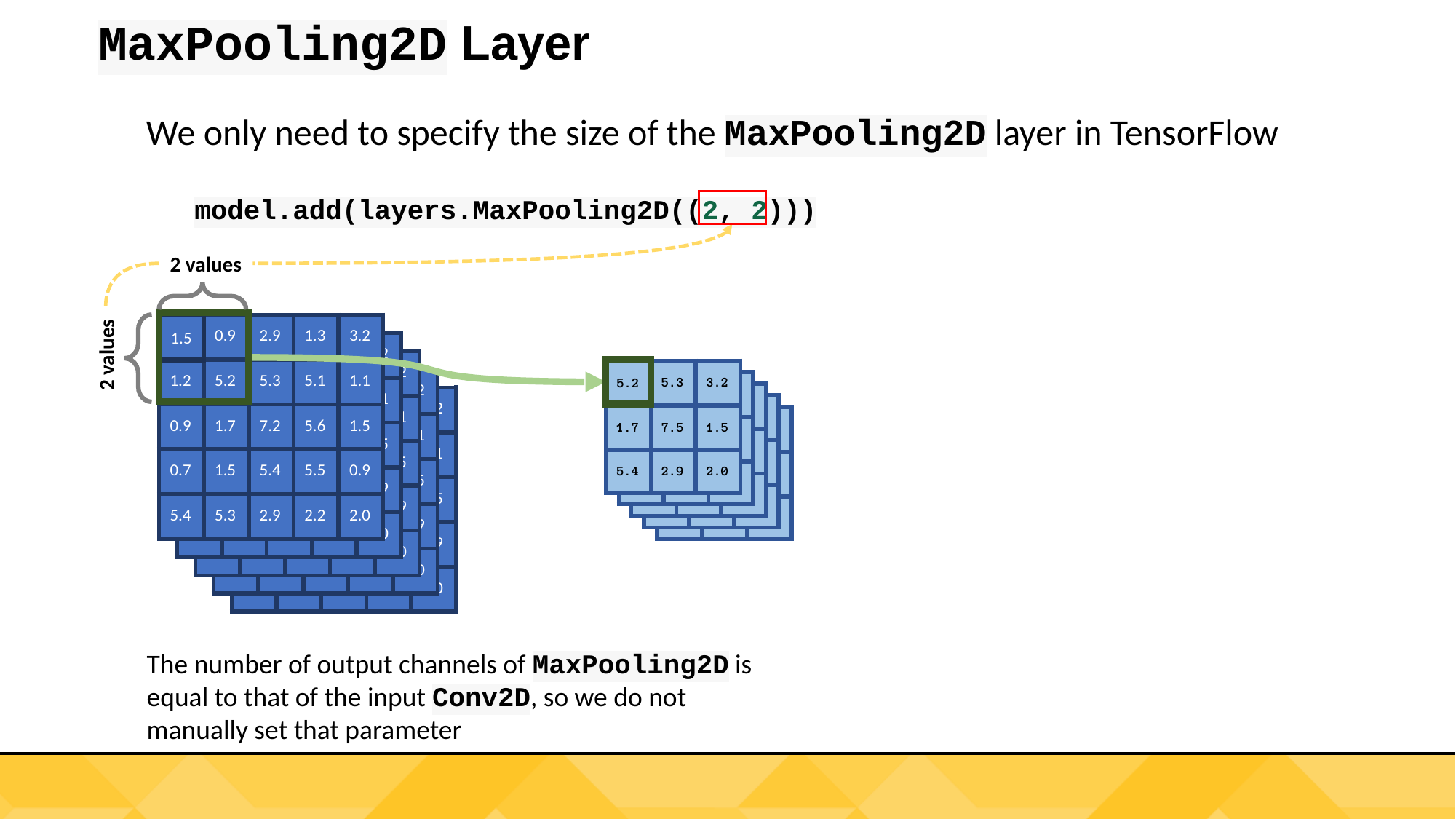

# MaxPooling2D Layer
We only need to specify the size of the MaxPooling2D layer in TensorFlow
model.add(layers.MaxPooling2D((2, 2)))

2 values

|  | 0.9 | 2.9 | 1.3 | 3.2 |
| --- | --- | --- | --- | --- |
| 1.2 | 5.2 | 5.3 | 5.1 | 1.1 |
| 0.9 | 1.7 | 7.2 | 5.6 | 1.5 |
| 0.7 | 1.5 | 5.4 | 5.5 | 0.9 |
| 5.4 | 5.3 | 2.9 | 2.2 | 2.0 |
1.5
|  |  |  | 1.3 | 3.2 |
| --- | --- | --- | --- | --- |
| 1.2 | 5.2 | 5.3 | 5.1 | 1.1 |
| 0.9 | 1.7 | 7.2 | 5.6 | 1.5 |
| 0.7 | 1.5 | 5.4 | 5.5 | 0.9 |
| 5.4 | 5.3 | 2.9 | 2.2 | 2.0 |
2 values
|  |  |  | 1.3 | 3.2 |
| --- | --- | --- | --- | --- |
| 1.2 | 5.2 | 5.3 | 5.1 | 1.1 |
| 0.9 | 1.7 | 7.2 | 5.6 | 1.5 |
| 0.7 | 1.5 | 5.4 | 5.5 | 0.9 |
| 5.4 | 5.3 | 2.9 | 2.2 | 2.0 |
5.2
|  | 5.3 | 3.2 |
| --- | --- | --- |
| 1.7 | 7.5 | 1.5 |
| 5.4 | 2.9 | 2.0 |
|  |  |  | 1.3 | 3.2 |
| --- | --- | --- | --- | --- |
| 1.2 | 5.2 | 5.3 | 5.1 | 1.1 |
| 0.9 | 1.7 | 7.2 | 5.6 | 1.5 |
| 0.7 | 1.5 | 5.4 | 5.5 | 0.9 |
| 5.4 | 5.3 | 2.9 | 2.2 | 2.0 |
| 0.4 | 0.9 | 0.1 |
| --- | --- | --- |
| 0.7 | 0.5 | 1.2 |
| 0.3 | 0.5 | 0.7 |
| 0.4 | 0.9 | 0.1 |
| --- | --- | --- |
| 0.7 | 0.5 | 1.2 |
| 0.3 | 0.5 | 0.7 |
|  |  |  | 1.3 | 3.2 |
| --- | --- | --- | --- | --- |
| 1.2 | 5.2 | 5.3 | 5.1 | 1.1 |
| 0.9 | 1.7 | 7.2 | 5.6 | 1.5 |
| 0.7 | 1.5 | 5.4 | 5.5 | 0.9 |
| 5.4 | 5.3 | 2.9 | 2.2 | 2.0 |
| 0.4 | 0.9 | 0.1 |
| --- | --- | --- |
| 0.7 | 0.5 | 1.2 |
| 0.3 | 0.5 | 0.7 |
| 0.4 | 0.9 | 0.1 |
| --- | --- | --- |
| 0.7 | 0.5 | 1.2 |
| 0.3 | 0.5 | 0.7 |
The number of output channels of MaxPooling2D is equal to that of the input Conv2D, so we do not manually set that parameter